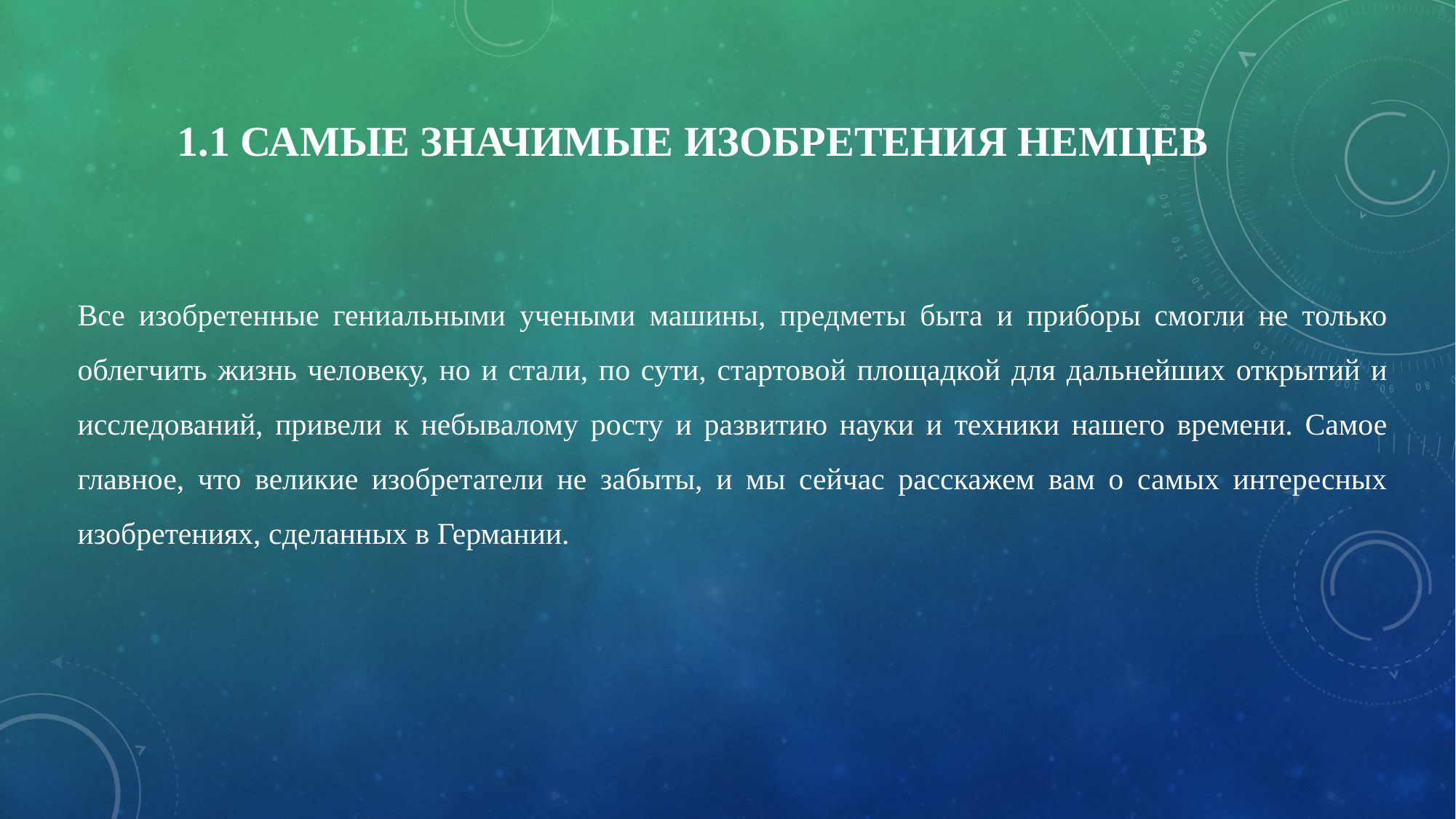

# 1.1 Самые значимые изобретения немцев
Все изобретенные гениальными учеными машины, предметы быта и приборы смогли не только облегчить жизнь человеку, но и стали, по сути, стартовой площадкой для дальнейших открытий и исследований, привели к небывалому росту и развитию науки и техники нашего времени. Самое главное, что великие изобретатели не забыты, и мы сейчас расскажем вам о самых интересных изобретениях, сделанных в Германии.